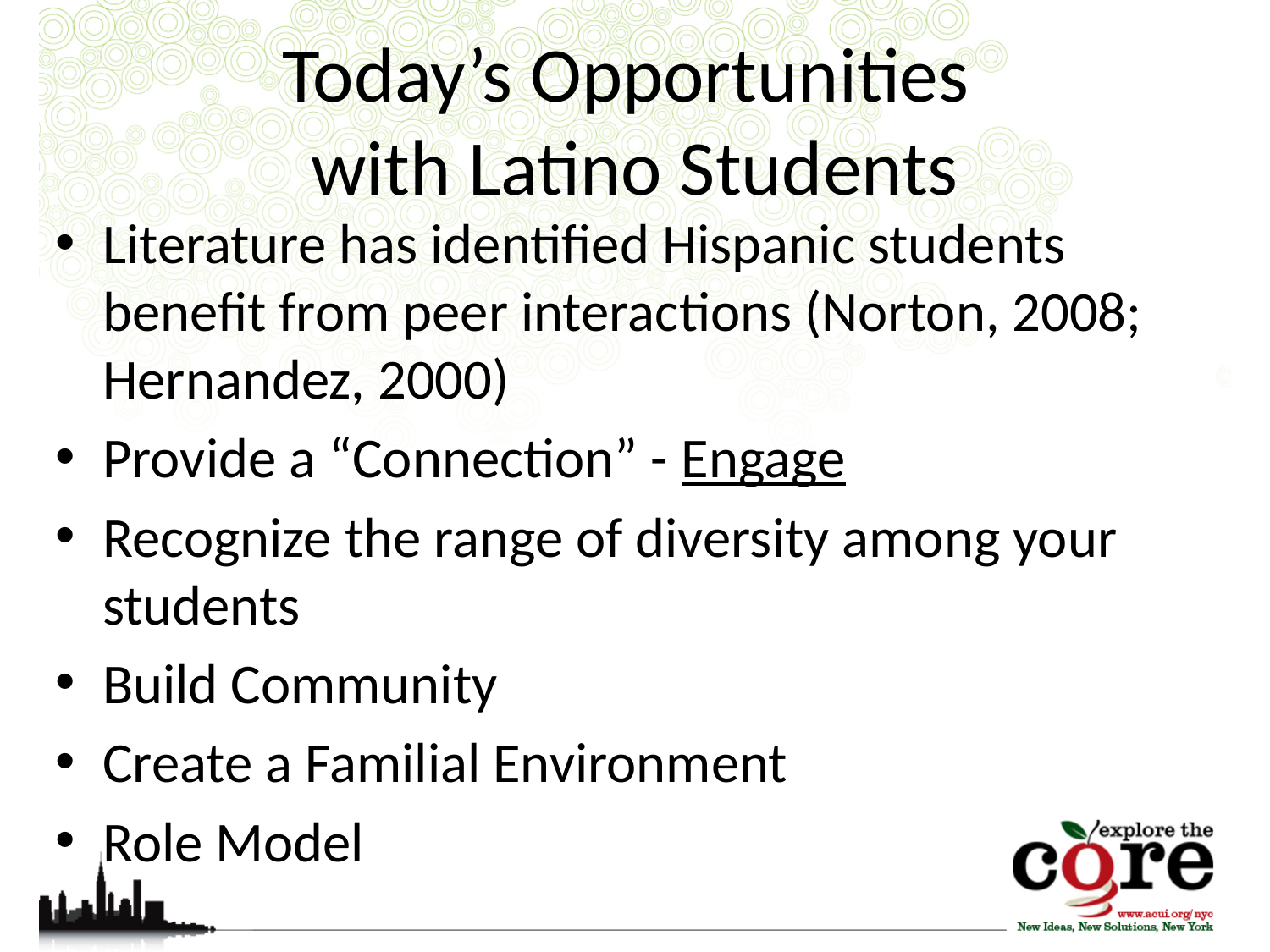

# Today’s Opportunities with Latino Students
Literature has identified Hispanic students benefit from peer interactions (Norton, 2008; Hernandez, 2000)
Provide a “Connection” - Engage
Recognize the range of diversity among your students
Build Community
Create a Familial Environment
Role Model